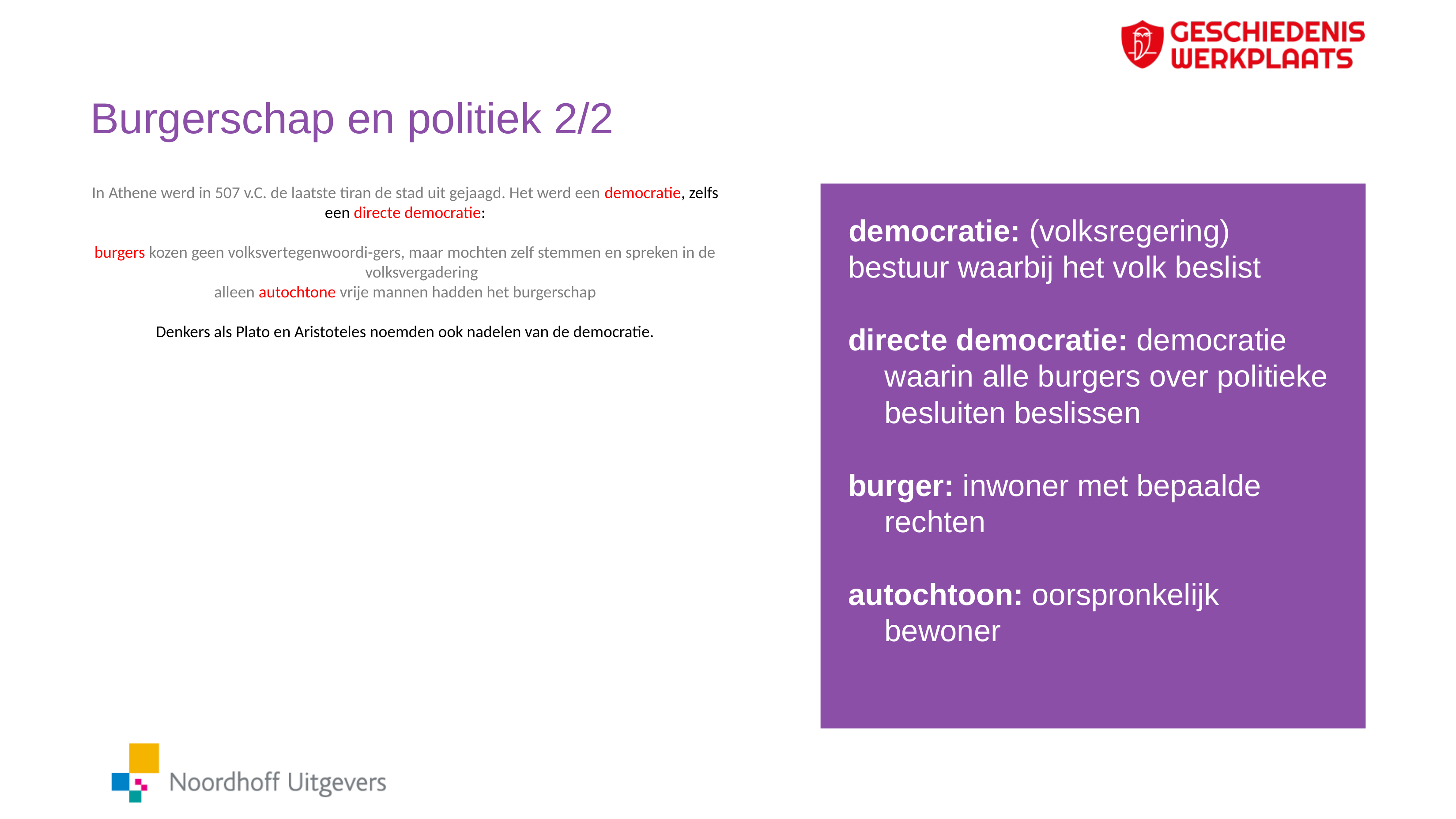

# Burgerschap en politiek 2/2
In Athene werd in 507 v.C. de laatste tiran de stad uit gejaagd. Het werd een democratie, zelfs een directe democratie:
burgers kozen geen volksvertegenwoordi-gers, maar mochten zelf stemmen en spreken in de volksvergadering
alleen autochtone vrije mannen hadden het burgerschap

Denkers als Plato en Aristoteles noemden ook nadelen van de democratie.

democratie: (volksregering) bestuur waarbij het volk beslist

directe democratie: democratie waarin alle burgers over politieke besluiten beslissen

burger: inwoner met bepaalde rechten

autochtoon: oorspronkelijk bewoner